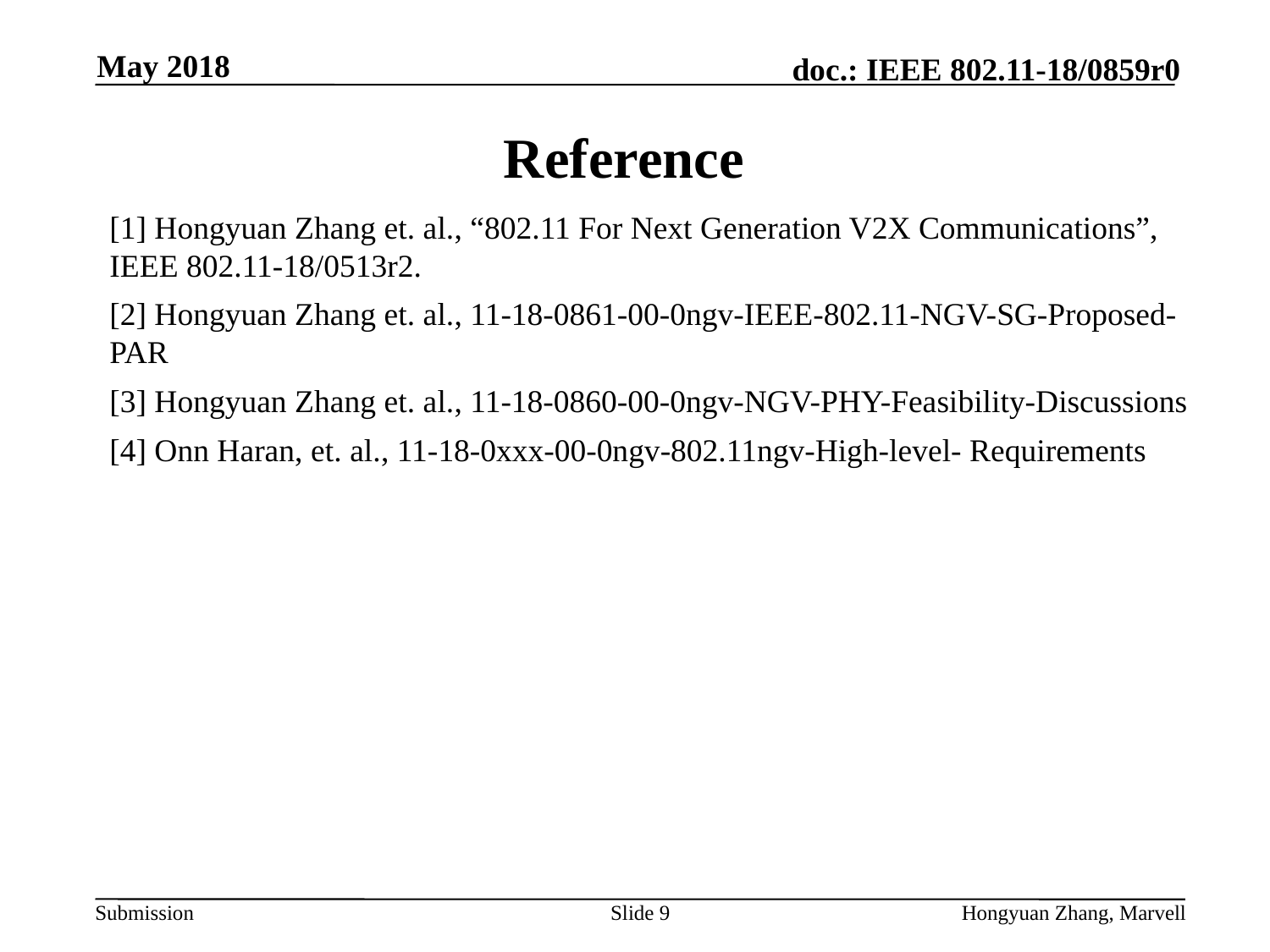

May 2018
# Reference
[1] Hongyuan Zhang et. al., “802.11 For Next Generation V2X Communications”, IEEE 802.11-18/0513r2.
[2] Hongyuan Zhang et. al., 11-18-0861-00-0ngv-IEEE-802.11-NGV-SG-Proposed-PAR
[3] Hongyuan Zhang et. al., 11-18-0860-00-0ngv-NGV-PHY-Feasibility-Discussions
[4] Onn Haran, et. al., 11-18-0xxx-00-0ngv-802.11ngv-High-level- Requirements
Slide 9
Hongyuan Zhang, Marvell